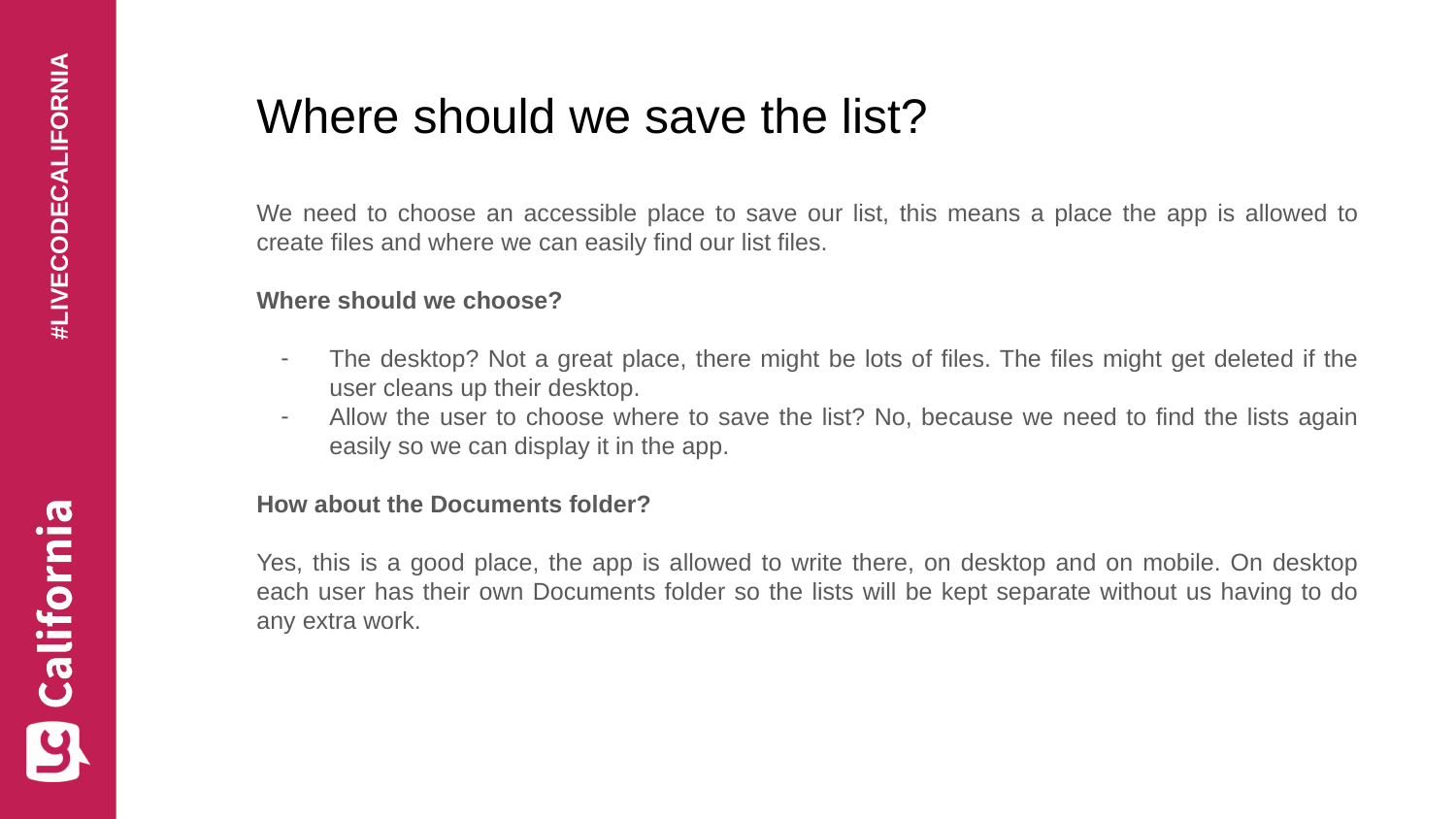

# Where should we save the list?
We need to choose an accessible place to save our list, this means a place the app is allowed to create files and where we can easily find our list files.

Where should we choose?

The desktop? Not a great place, there might be lots of files. The files might get deleted if the user cleans up their desktop.
Allow the user to choose where to save the list? No, because we need to find the lists again easily so we can display it in the app.

How about the Documents folder?

Yes, this is a good place, the app is allowed to write there, on desktop and on mobile. On desktop each user has their own Documents folder so the lists will be kept separate without us having to do any extra work.